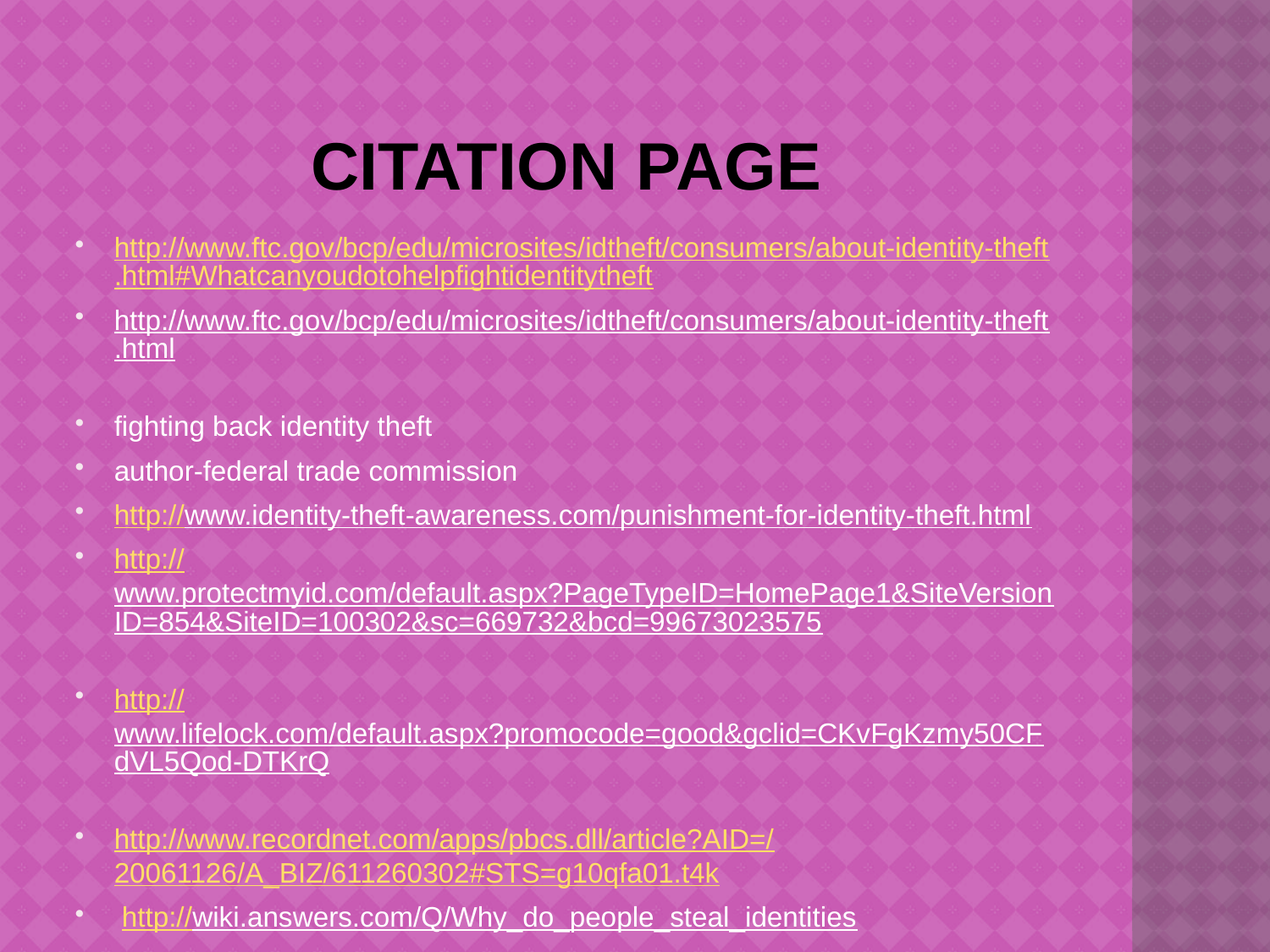

# Citation Page
http://www.ftc.gov/bcp/edu/microsites/idtheft/consumers/about-identity-theft.html#Whatcanyoudotohelpfightidentitytheft
http://www.ftc.gov/bcp/edu/microsites/idtheft/consumers/about-identity-theft.html
fighting back identity theft
author-federal trade commission
http://www.identity-theft-awareness.com/punishment-for-identity-theft.html
http://www.protectmyid.com/default.aspx?PageTypeID=HomePage1&SiteVersionID=854&SiteID=100302&sc=669732&bcd=99673023575
http://www.lifelock.com/default.aspx?promocode=good&gclid=CKvFgKzmy50CFdVL5Qod-DTKrQ
http://www.recordnet.com/apps/pbcs.dll/article?AID=/20061126/A_BIZ/611260302#STS=g10qfa01.t4k
 http://wiki.answers.com/Q/Why_do_people_steal_identities